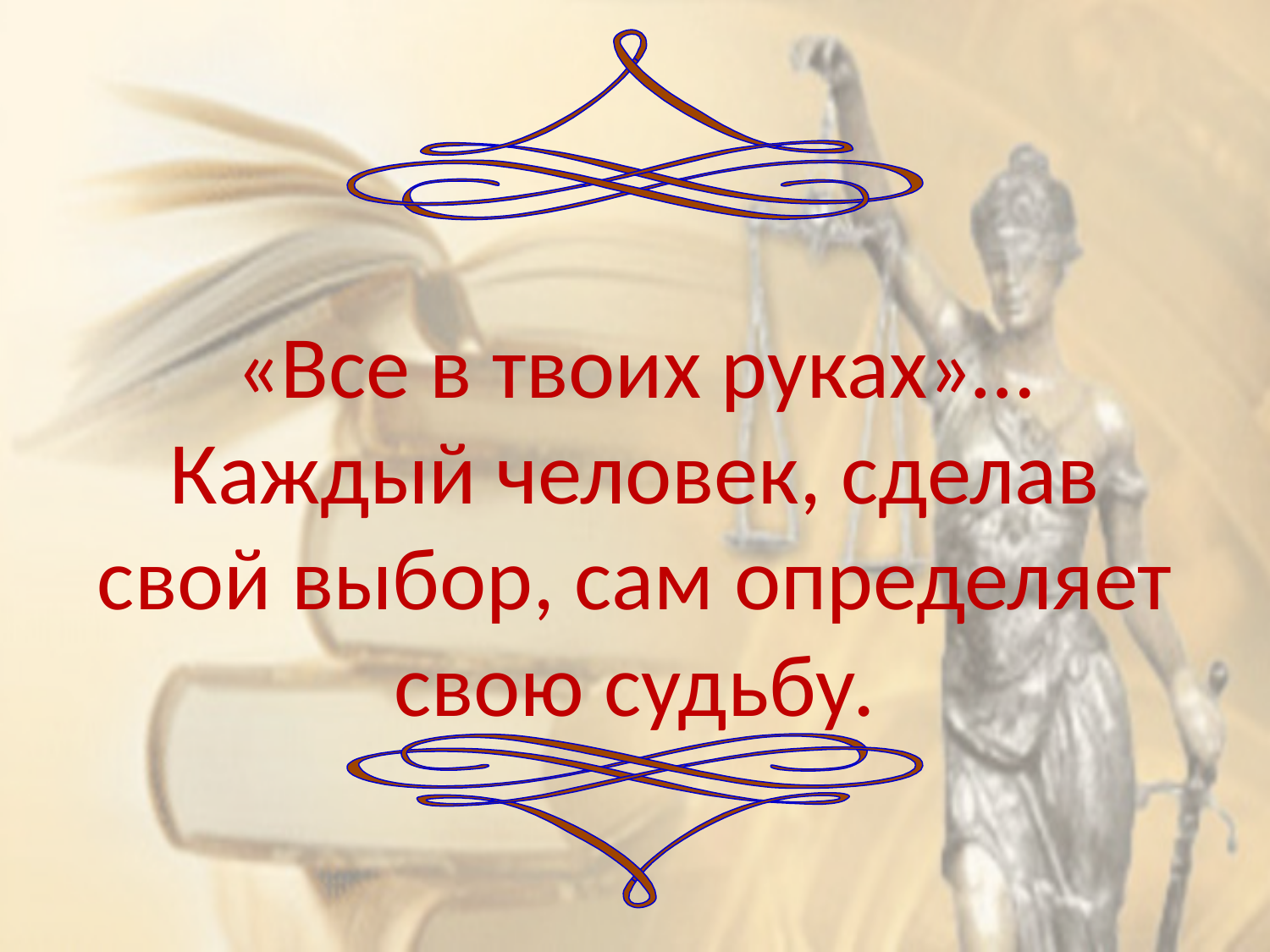

«Все в твоих руках»…
Каждый человек, сделав свой выбор, сам определяет свою судьбу.